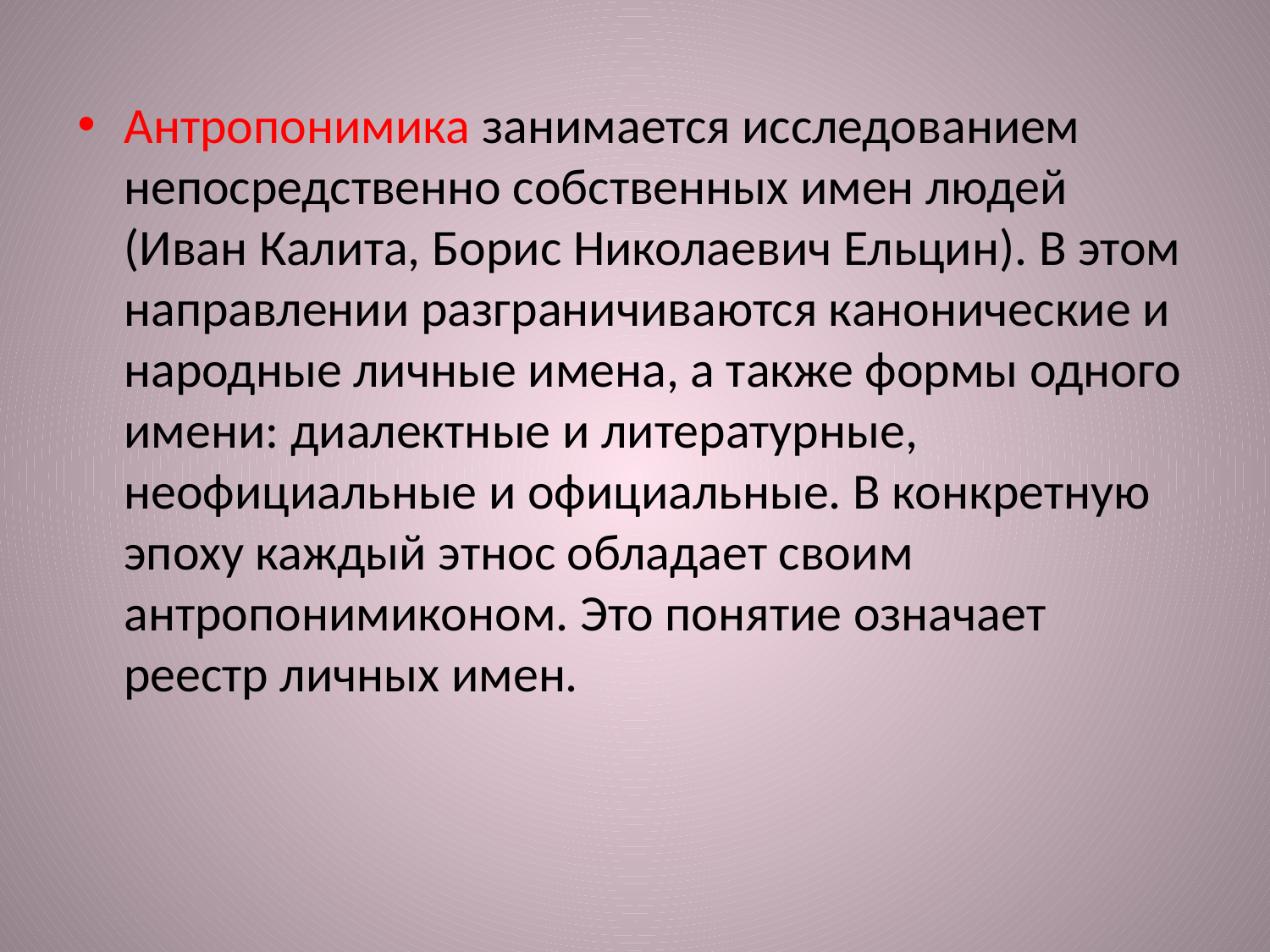

Антропонимика занимается исследованием непосредственно собственных имен людей (Иван Калита, Борис Николаевич Ельцин). В этом направлении разграничиваются канонические и народные личные имена, а также формы одного имени: диалектные и литературные, неофициальные и официальные. В конкретную эпоху каждый этнос обладает своим антропонимиконом. Это понятие означает реестр личных имен.